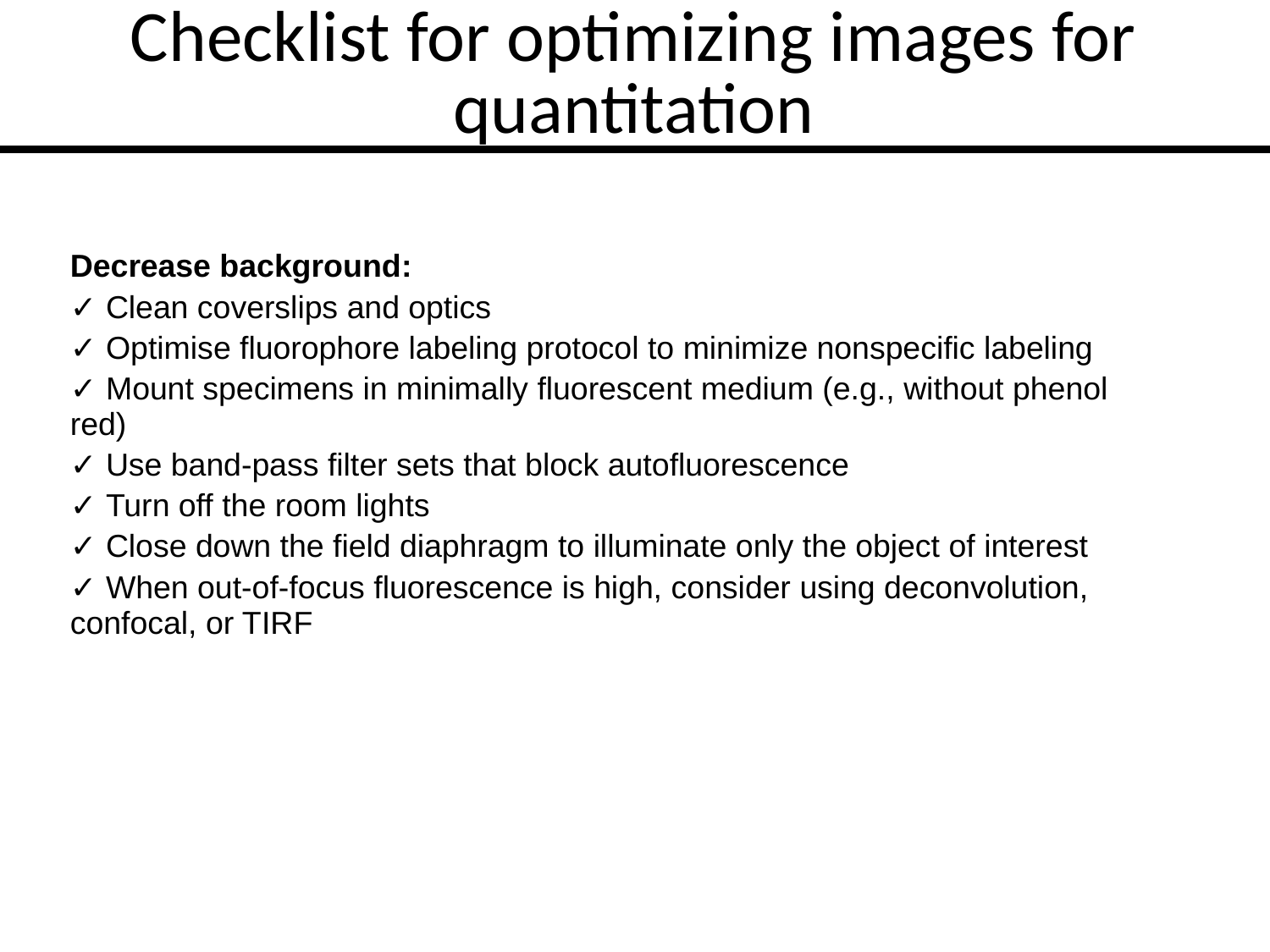

# Checklist for optimizing images for quantitation
| Decrease background: |
| --- |
| ✓ Clean coverslips and optics |
| ✓ Optimise fluorophore labeling protocol to minimize nonspecific labeling |
| ✓ Mount specimens in minimally fluorescent medium (e.g., without phenol red) |
| ✓ Use band-pass filter sets that block autofluorescence |
| ✓ Turn off the room lights |
| ✓ Close down the field diaphragm to illuminate only the object of interest |
| ✓ When out-of-focus fluorescence is high, consider using deconvolution, confocal, or TIRF |